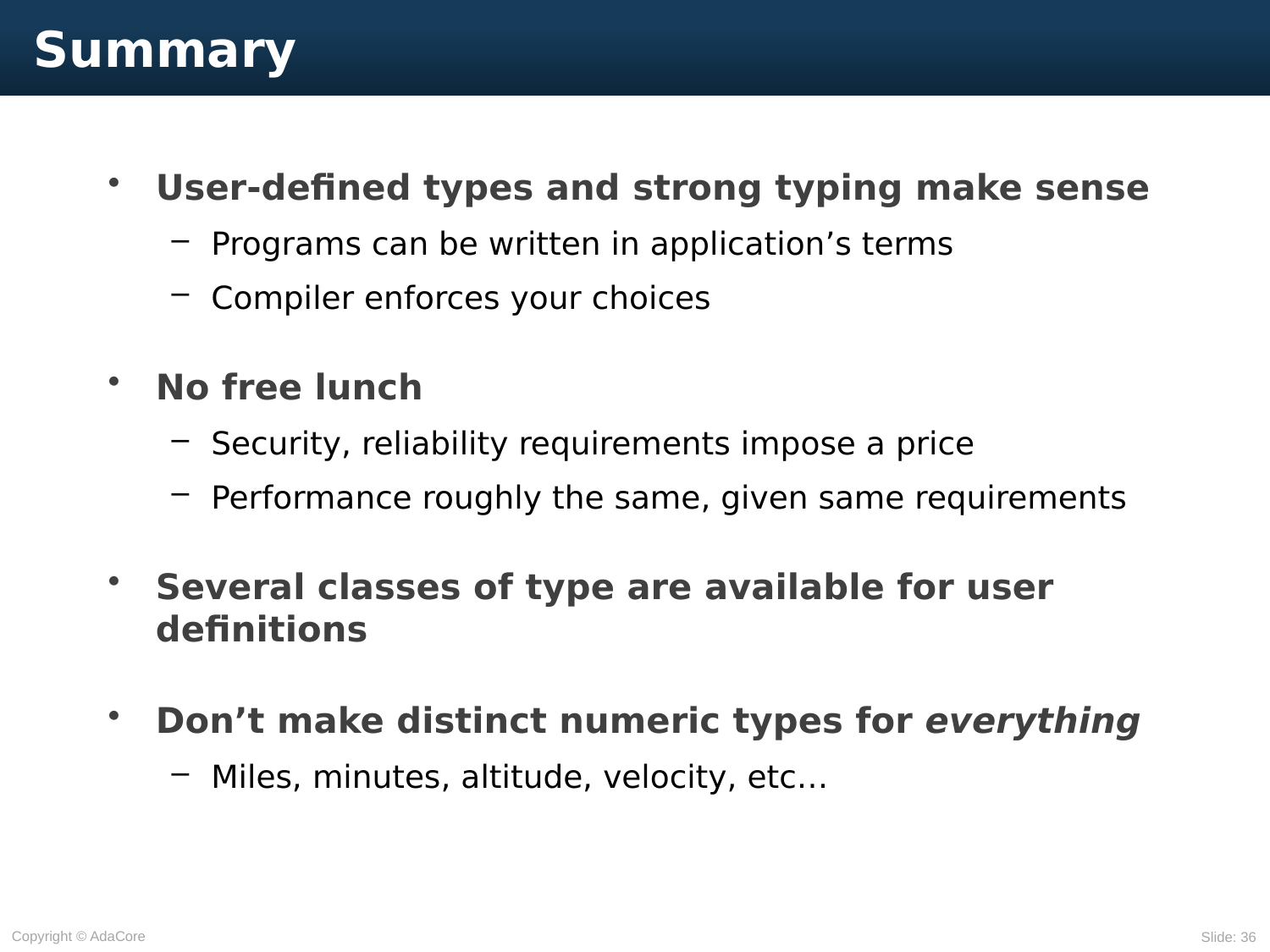

# Summary
User-defined types and strong typing make sense
Programs can be written in application’s terms
Compiler enforces your choices
No free lunch
Security, reliability requirements impose a price
Performance roughly the same, given same requirements
Several classes of type are available for user definitions
Don’t make distinct numeric types for everything
Miles, minutes, altitude, velocity, etc…